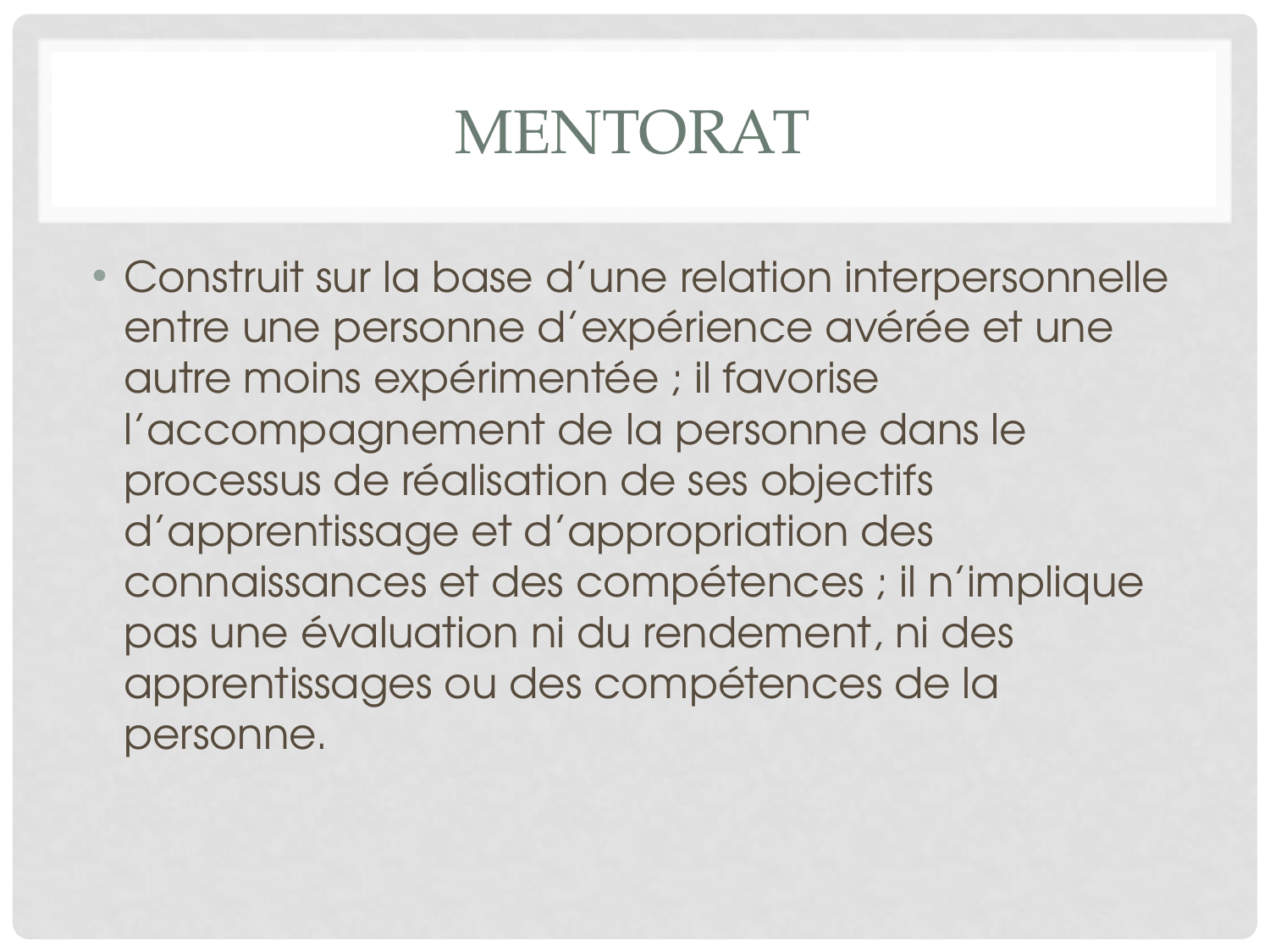

# Mentorat
Construit sur la base d’une relation interpersonnelle entre une personne d’expérience avérée et une autre moins expérimentée ; il favorise l’accompagnement de la personne dans le processus de réalisation de ses objectifs d’apprentissage et d’appropriation des connaissances et des compétences ; il n’implique pas une évaluation ni du rendement, ni des apprentissages ou des compétences de la personne.